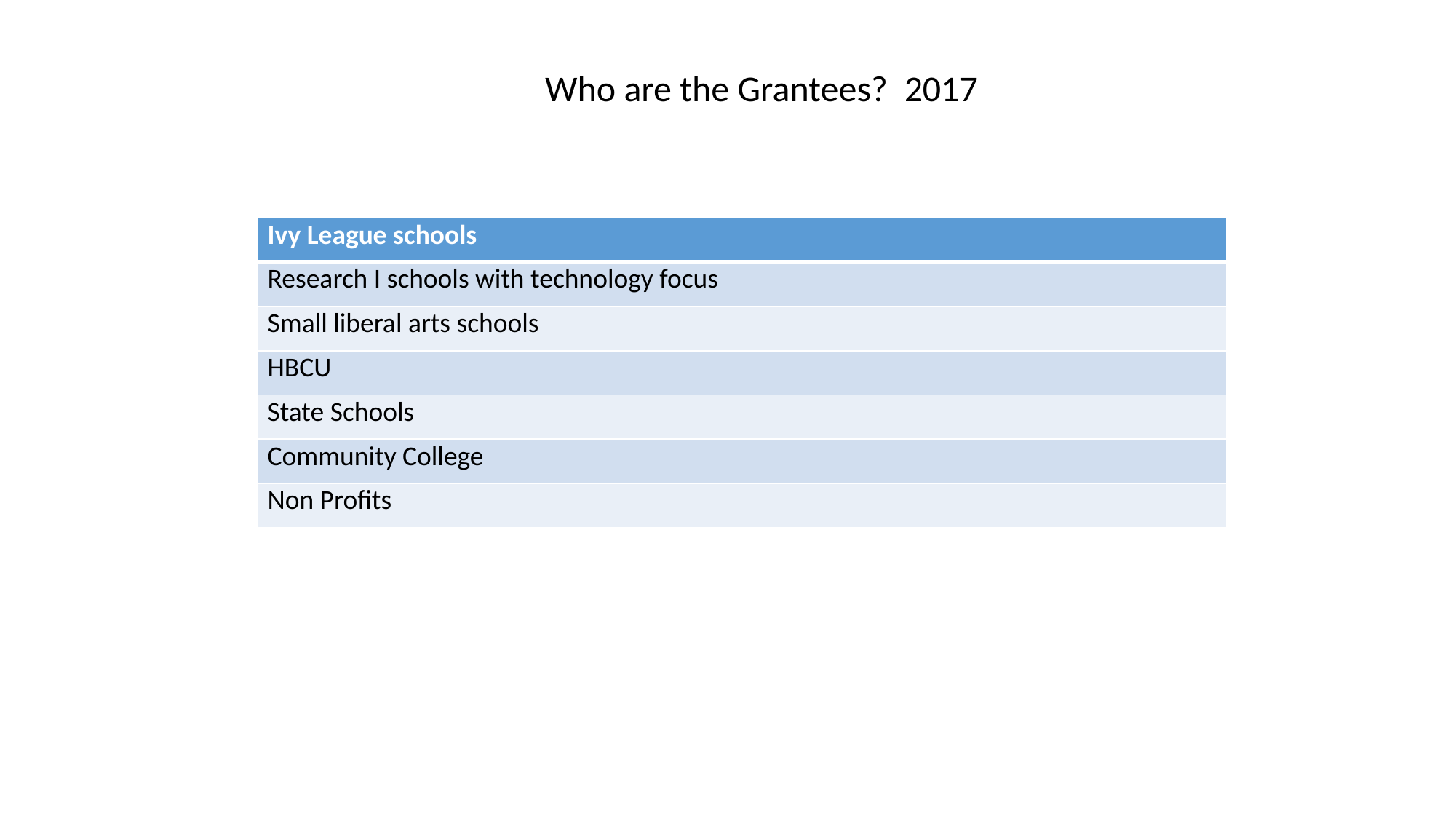

Who are the Grantees?  2017
| Ivy League schools |
| --- |
| Research I schools with technology focus |
| Small liberal arts schools |
| HBCU |
| State Schools |
| Community College |
| Non Profits |